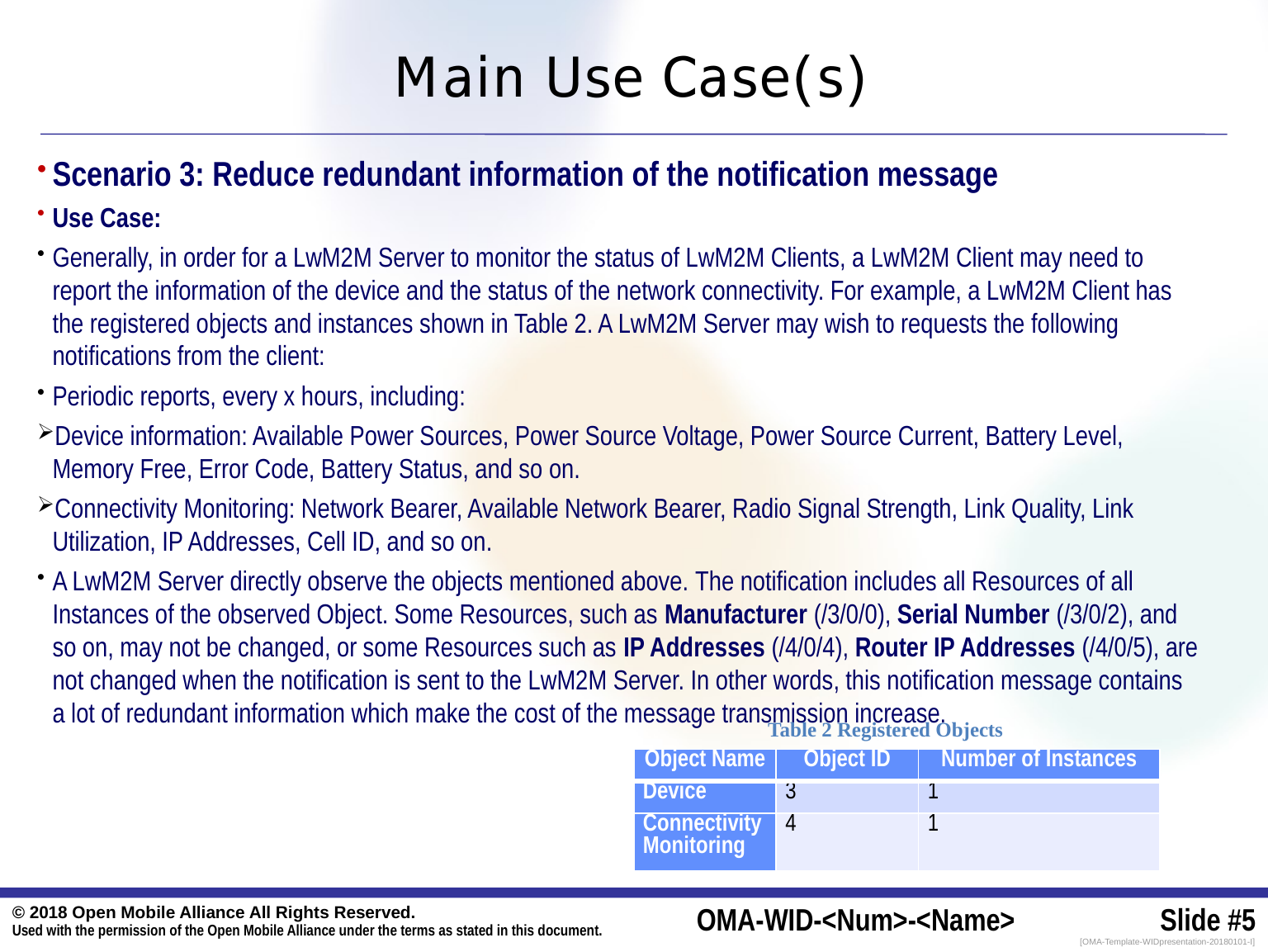

# Main Use Case(s)
Scenario 3: Reduce redundant information of the notification message
Use Case:
Generally, in order for a LwM2M Server to monitor the status of LwM2M Clients, a LwM2M Client may need to report the information of the device and the status of the network connectivity. For example, a LwM2M Client has the registered objects and instances shown in Table 2. A LwM2M Server may wish to requests the following notifications from the client:
Periodic reports, every x hours, including:
Device information: Available Power Sources, Power Source Voltage, Power Source Current, Battery Level, Memory Free, Error Code, Battery Status, and so on.
Connectivity Monitoring: Network Bearer, Available Network Bearer, Radio Signal Strength, Link Quality, Link Utilization, IP Addresses, Cell ID, and so on.
A LwM2M Server directly observe the objects mentioned above. The notification includes all Resources of all Instances of the observed Object. Some Resources, such as Manufacturer (/3/0/0), Serial Number (/3/0/2), and so on, may not be changed, or some Resources such as IP Addresses (/4/0/4), Router IP Addresses (/4/0/5), are not changed when the notification is sent to the LwM2M Server. In other words, this notification message contains a lot of redundant information which make the cost of the message transmission increase.
Table 2 Registered Objects
| Object Name | Object ID | Number of Instances |
| --- | --- | --- |
| Device | 3 | 1 |
| Connectivity Monitoring | 4 | 1 |